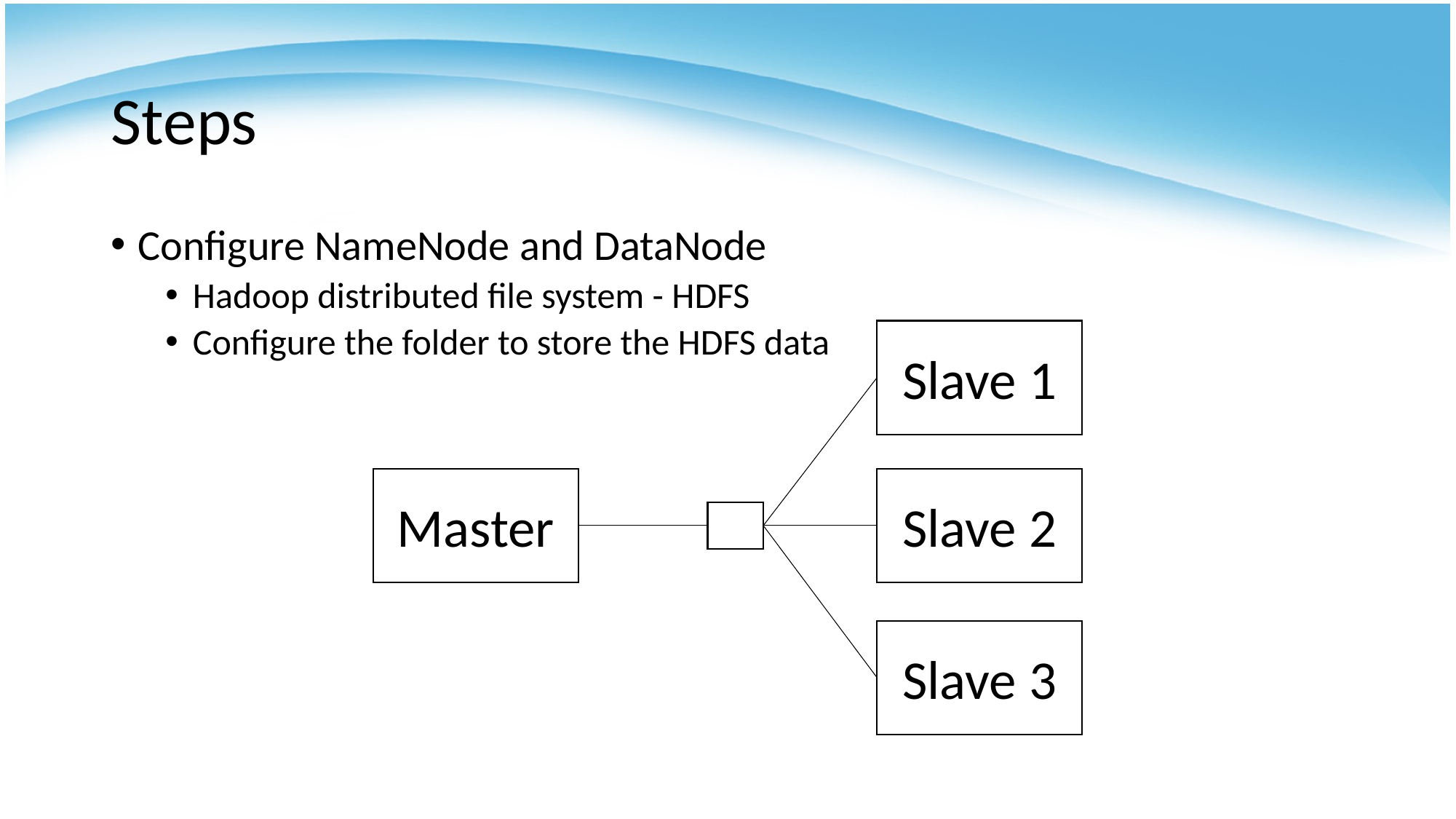

# Steps
Configure NameNode and DataNode
Hadoop distributed file system - HDFS
Configure the folder to store the HDFS data
Slave 1
Master
Slave 2

Slave 3